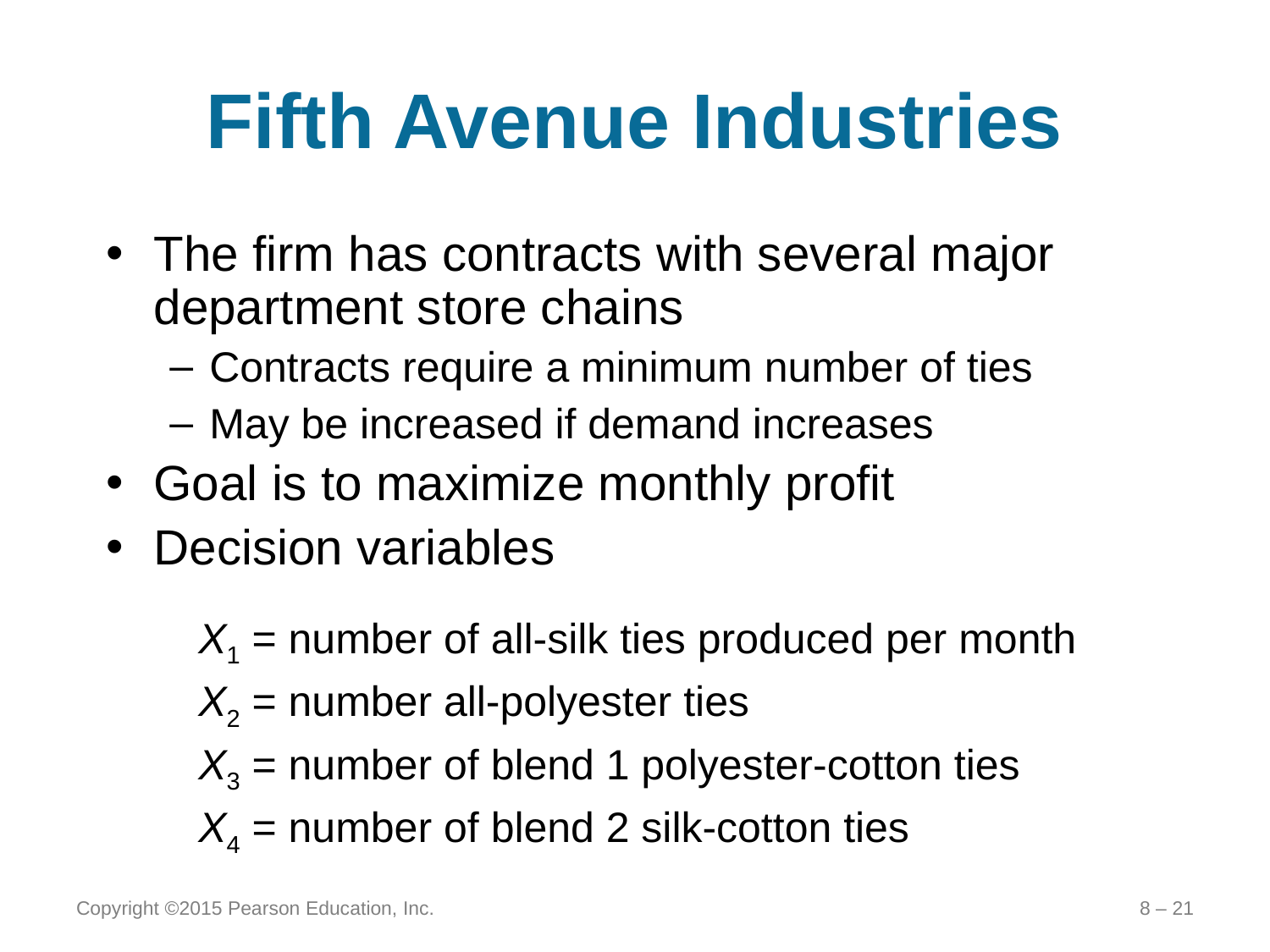

# Fifth Avenue Industries
The firm has contracts with several major department store chains
Contracts require a minimum number of ties
May be increased if demand increases
Goal is to maximize monthly profit
Decision variables
X1 = number of all-silk ties produced per month
X2 = number all-polyester ties
X3 = number of blend 1 polyester-cotton ties
X4 = number of blend 2 silk-cotton ties
Copyright ©2015 Pearson Education, Inc.
8 – 21